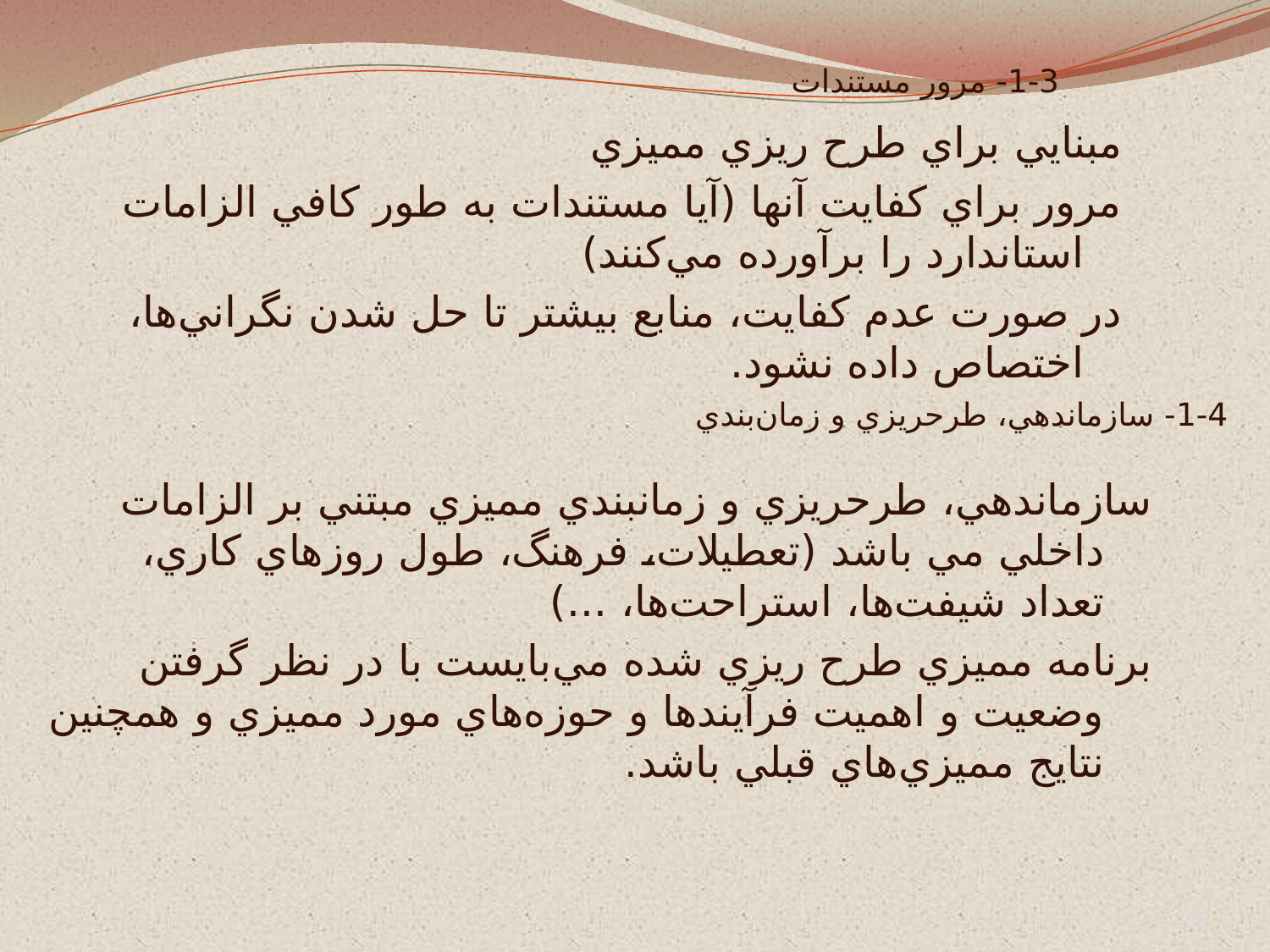

# 1-3- مرور مستندات
مبنايي براي طرح ريزي مميزي
مرور براي كفايت آنها (آيا مستندات به طور كافي الزامات استاندارد را برآورده مي‌كنند)
در صورت عدم كفايت، منابع بيشتر تا حل شدن نگراني‌ها، اختصاص داده نشود.
1-4- سازماندهي، طرحريزي و زمان‌بندي
سازماندهي، طرحريزي و زمانبندي مميزي مبتني بر الزامات داخلي مي باشد (تعطيلات، فرهنگ، طول روزهاي كاري، تعداد شيفت‌ها، استراحت‌ها، ...)
برنامه مميزي طرح ريزي شده مي‌بايست با در نظر گرفتن وضعيت و اهميت فرآيندها و حوزه‌هاي مورد مميزي و همچنين نتايج مميزي‌هاي قبلي باشد.
175